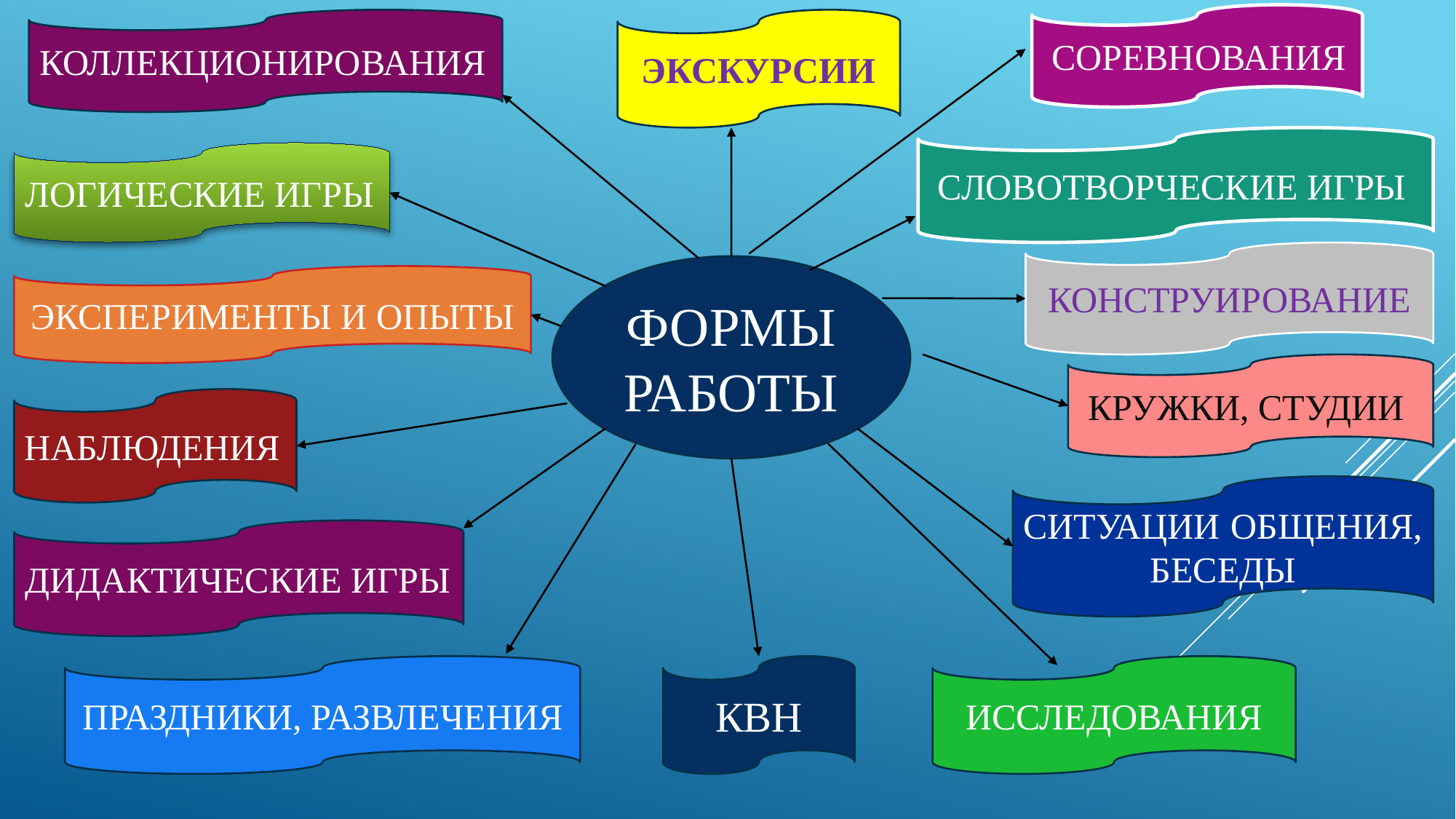

СОРЕВНОВАНИЯ
ЭКСКУРСИИ
КОЛЛЕКЦИОНИРОВАНИЯ
 СЛОВОТВОРЧЕСКИЕ ИГРЫ
ЛОГИЧЕСКИЕ ИГРЫ
КОНСТРУИРОВАНИЕ
ФОРМЫ РАБОТЫ
ЭКСПЕРИМЕНТЫ И ОПЫТЫ
 КРУЖКИ, СТУДИИ
НАБЛЮДЕНИЯ
СИТУАЦИИ ОБЩЕНИЯ,
БЕСЕДЫ
ДИДАКТИЧЕСКИЕ ИГРЫ
КВН
ИССЛЕДОВАНИЯ
ПРАЗДНИКИ, РАЗВЛЕЧЕНИЯ